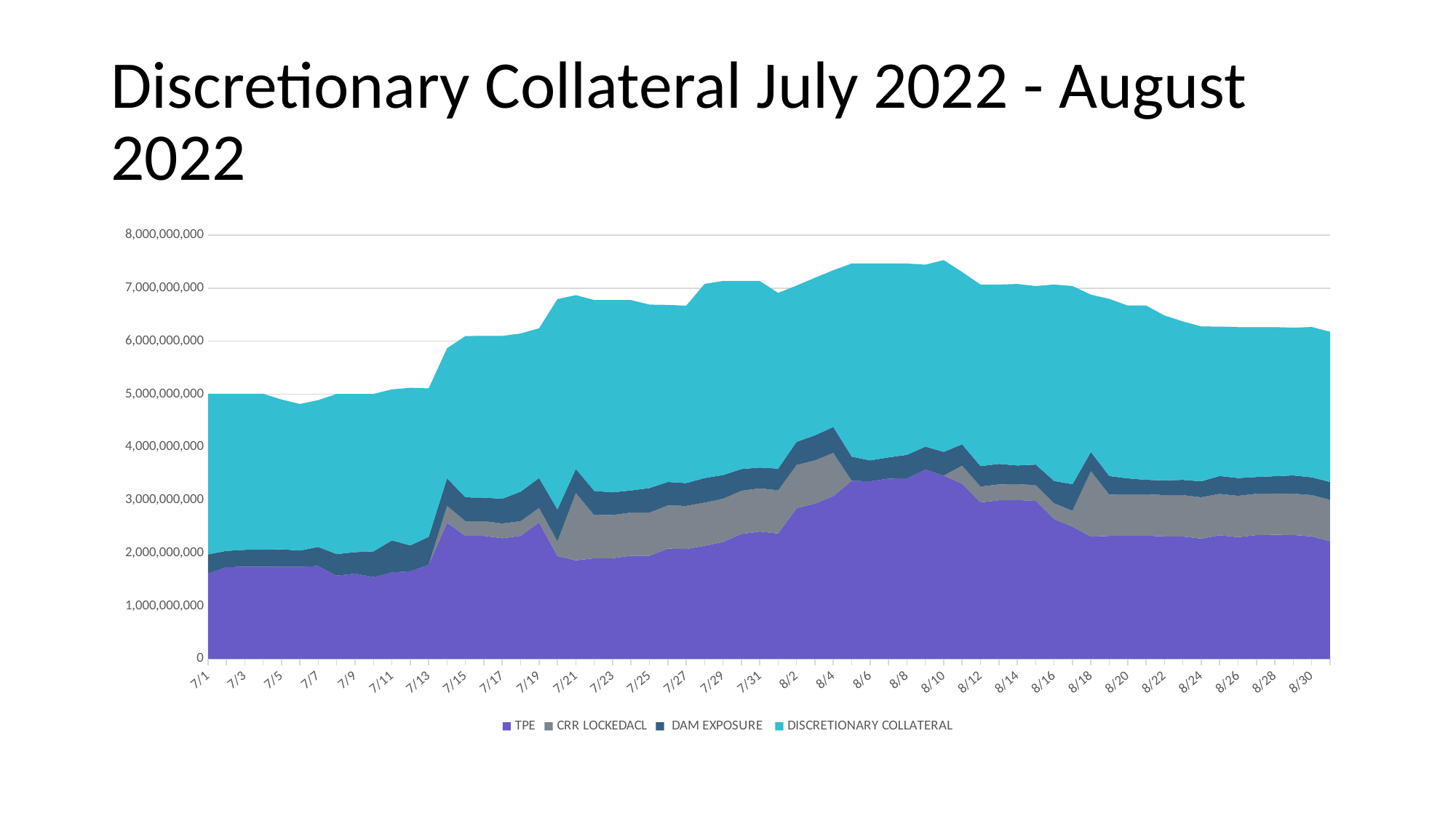

# Discretionary Collateral July 2022 - August 2022

### Chart

| Category | TPE | CRR LOCKEDACL |  DAM EXPOSURE  | DISCRETIONARY COLLATERAL |
|---|---|---|---|---|
| 44743 | 1613227585.2599983 | 0.0 | 359291051.16000026 | 3034237472.8800015 |
| 44744 | 1730748585.7699993 | 0.0 | 308785266.6799997 | 2967222256.85 |
| 44745 | 1741297607.6600003 | 0.0 | 317939346.4000001 | 2947519155.2400036 |
| 44746 | 1742121450.8500006 | 0.0 | 319408226.14 | 2945226432.3100047 |
| 44747 | 1738164167.8200004 | 0.0 | 330835351.0499999 | 2829370421.940004 |
| 44748 | 1738904021.85 | 0.0 | 307103946.5600001 | 2767433084.9400034 |
| 44749 | 1753273516.7299988 | 0.0 | 359802610.01999974 | 2773950944.7000017 |
| 44750 | 1571122639.1599984 | 0.0 | 407802553.69999975 | 3024382666.769999 |
| 44751 | 1608798429.6300013 | 0.0 | 406159714.0200001 | 2988349715.979999 |
| 44752 | 1545109593.5400007 | 0.0 | 484317917.54 | 2974880348.550002 |
| 44753 | 1631345623.2100008 | 0.0 | 606477945.0999998 | 2850609721.2799983 |
| 44754 | 1652953679.5800004 | 0.0 | 489883067.2400004 | 2977517100.010003 |
| 44755 | 1777991996.6100001 | 0.0 | 526210480.2800001 | 2803913021.9700003 |
| 44756 | 2570059082.669999 | 320585697.27000004 | 520862915.7900002 | 2454986074.720006 |
| 44757 | 2322124142.980001 | 277715579.83 | 450036273.8599999 | 3046890904.3199997 |
| 44758 | 2322730718.210002 | 277715579.8299999 | 444738326.6900001 | 3053782276.2600026 |
| 44759 | 2277767992.8999996 | 277715579.83 | 467705553.1000001 | 3075777775.1600013 |
| 44760 | 2322493346.06 | 277715579.83 | 556977405.3699998 | 2987783889.8400035 |
| 44761 | 2574315491.9800005 | 277715579.83 | 562665939.7999998 | 2828357842.3000007 |
| 44762 | 1942129976.1699998 | 277715579.83000004 | 602935595.7300001 | 3971542201.9499993 |
| 44763 | 1859287233.8699992 | 1273138683.0199997 | 454570481.0999998 | 3282190369.1400065 |
| 44764 | 1899098870.6799989 | 815757995.25 | 457855845.1500002 | 3603435921.7100043 |
| 44765 | 1901120970.789999 | 815757995.2500001 | 427115390.1699999 | 3632154276.5800076 |
| 44766 | 1946658559.49 | 815757995.2500001 | 418206747.8800001 | 3594822491.1700087 |
| 44767 | 1946181907.0000002 | 815757995.2500001 | 463134873.1700002 | 3464840362.0800037 |
| 44768 | 2081445783.9500005 | 815757995.2499999 | 443643956.78000003 | 3343378261.7799993 |
| 44769 | 2073266386.2699993 | 815757995.2499999 | 430975675.3800001 | 3350285920.620001 |
| 44770 | 2134960412.07 | 815757995.2499996 | 464288483.48999983 | 3666350991.4700017 |
| 44771 | 2208224423.6999984 | 815757995.2500002 | 447471375.07000005 | 3664544211.1400084 |
| 44772 | 2358388403.9100003 | 815757995.2500002 | 411407490.08999985 | 3550444115.9100003 |
| 44773 | 2404668854.040001 | 815757995.25 | 393206530.6 | 3522364625.269996 |
| 44774 | 2367506217.26 | 815757995.2500001 | 409774381.56999993 | 3318926832.499995 |
| 44775 | 2845642697.610002 | 815757995.2499999 | 436733529.34999996 | 2951059547.8399935 |
| 44776 | 2932812662.7100024 | 815757995.2500001 | 474248124.32000005 | 2973586508.060004 |
| 44777 | 3074661356.5799994 | 815757995.2500001 | 488340096.7700001 | 2960827389.220001 |
| 44778 | 3363059274.130001 | 0.0 | 456455985.0800001 | 3646536975.3899975 |
| 44779 | 3353907133.909999 | 0.0 | 394405881.56 | 3717739219.1299987 |
| 44780 | 3404467985.670003 | 0.0 | 401500896.34999996 | 3660083352.5800033 |
| 44781 | 3410905113.5200047 | 0.0 | 441847775.3000001 | 3613432779.6699986 |
| 44782 | 3574298784.330001 | 0.0 | 433872625.20000005 | 3435775518.789998 |
| 44783 | 3462603628.460002 | 0.0 | 448159213.51999986 | 3619700079.339996 |
| 44784 | 3306563398.1399994 | 344169205.97999996 | 400807092.28000003 | 3253772031.24 |
| 44785 | 2954684147.980002 | 300040338.16999996 | 385308100.61000013 | 3428851888.9700003 |
| 44786 | 2994902120.890001 | 300040338.1700001 | 387828946.40999985 | 3386113070.2600007 |
| 44787 | 2998823047.1600003 | 300040338.16999996 | 353745255.3699999 | 3426275835.0299993 |
| 44788 | 2982737619.4400005 | 300040338.16999996 | 386427280.3100003 | 3370517610.899995 |
| 44789 | 2639496063.0999975 | 300040338.16999996 | 421176976.1100001 | 3708263795.9300046 |
| 44790 | 2497616043.1300015 | 300040338.16999996 | 500106584.2799999 | 3742289751.979991 |
| 44791 | 2306276196.5 | 1240757477.8600001 | 360896400.7099998 | 2969411092.369999 |
| 44792 | 2321005355.449999 | 780815471.9600002 | 351594249.69000006 | 3344658345.270003 |
| 44793 | 2326486997.989999 | 780815471.9599999 | 302123092.5899999 | 3263047860.829997 |
| 44794 | 2326035200.91 | 780815471.9599999 | 274869476.23 | 3291753274.269998 |
| 44795 | 2312315300.2999997 | 780815471.9599998 | 277163704.24 | 3114589422.3499985 |
| 44796 | 2310468410.6099997 | 780815471.9600002 | 289291577.87 | 2992018474.420004 |
| 44797 | 2271264573.8599987 | 780815471.96 | 299932241.0700001 | 2925574763.530002 |
| 44798 | 2334552593.0799985 | 780815471.96 | 338916148.91999996 | 2820957316.240003 |
| 44799 | 2298227733.08 | 780815471.9600003 | 335502872.8600002 | 2850874749.310002 |
| 44800 | 2336646317.020001 | 780815471.9600003 | 317490366.11000013 | 2830404334.1899962 |
| 44801 | 2342387258.6299977 | 780815471.9600002 | 327369256.27000016 | 2814784502.419999 |
| 44802 | 2339294168.929999 | 780815471.9599999 | 345249821.9 | 2788722625.2299967 |
| 44803 | 2312353441.1899986 | 780815471.9599999 | 335909623.14000016 | 2838620817.6900063 |
| 44804 | 2223405977.959999 | 780815471.9600002 | 335954880.06999993 | 2837309468.1400023 |